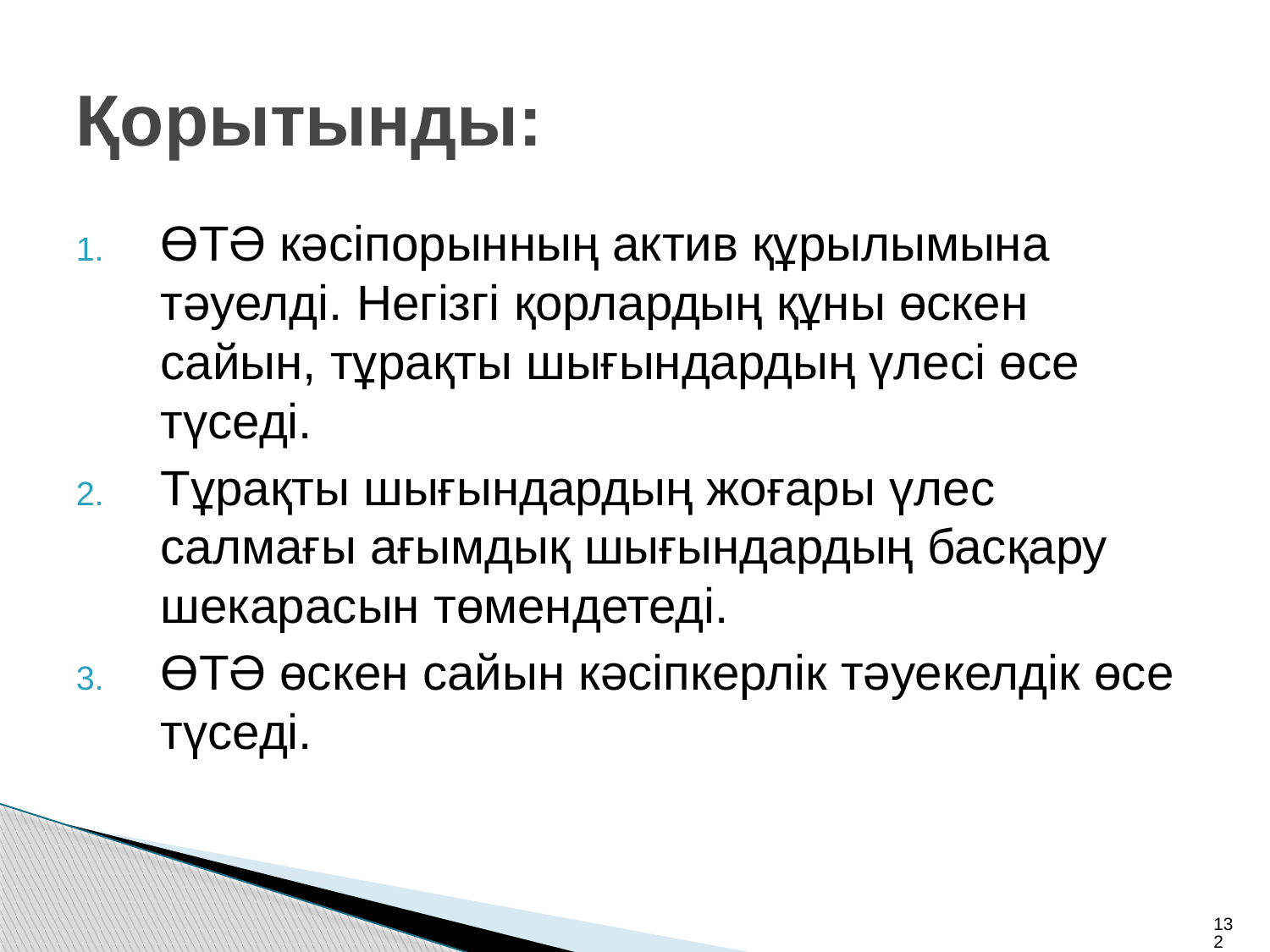

# Қорытынды:
ӨТӘ кәсіпорынның актив құрылымына тәуелді. Негізгі қорлардың құны өскен сайын, тұрақты шығындардың үлесі өсе түседі.
Тұрақты шығындардың жоғары үлес салмағы ағымдық шығындардың басқару шекарасын төмендетеді.
ӨТӘ өскен сайын кәсіпкерлік тәуекелдік өсе түседі.
132